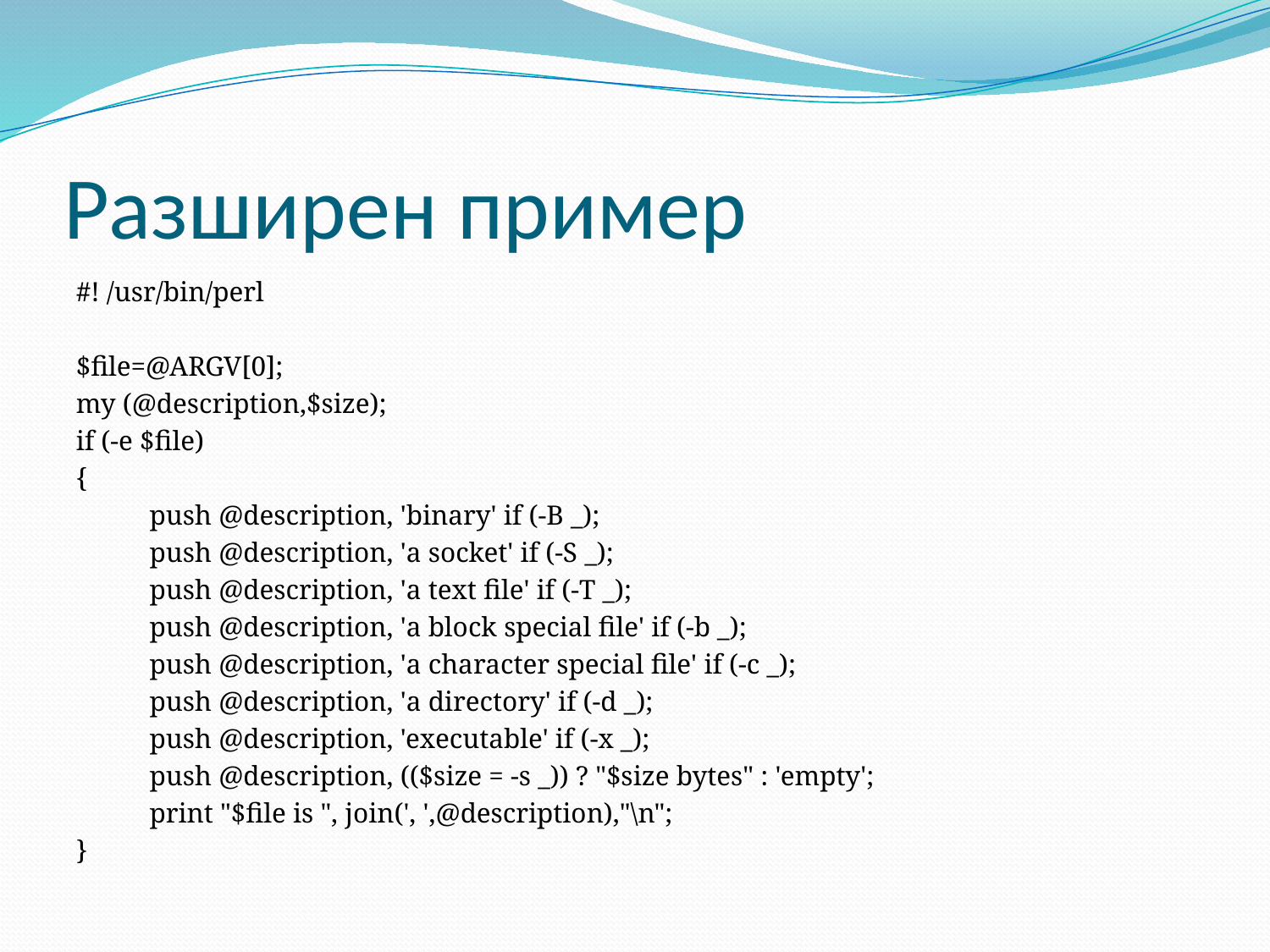

# Разширен пример
#! /usr/bin/perl

$file=@ARGV[0];
my (@description,$size);
if (-e $file)
{
	push @description, 'binary' if (-B _);
	push @description, 'a socket' if (-S _);
	push @description, 'a text file' if (-T _);
	push @description, 'a block special file' if (-b _);
	push @description, 'a character special file' if (-c _);
	push @description, 'a directory' if (-d _);
	push @description, 'executable' if (-x _);
	push @description, (($size = -s _)) ? "$size bytes" : 'empty';
	print "$file is ", join(', ',@description),"\n";
}